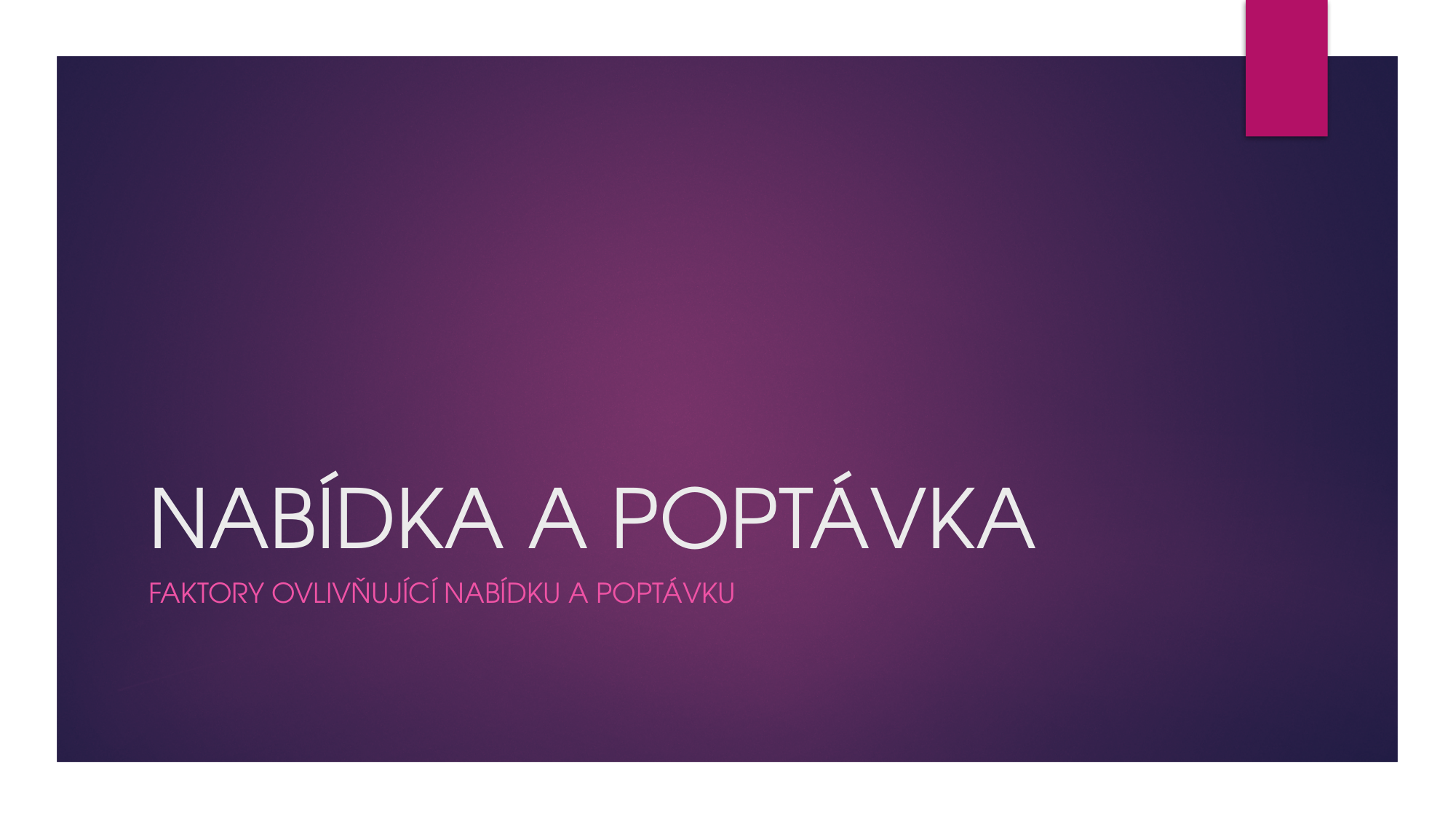

# NABÍDKA A POPTÁVKA
Faktory ovlivňující nabídku a poptávku